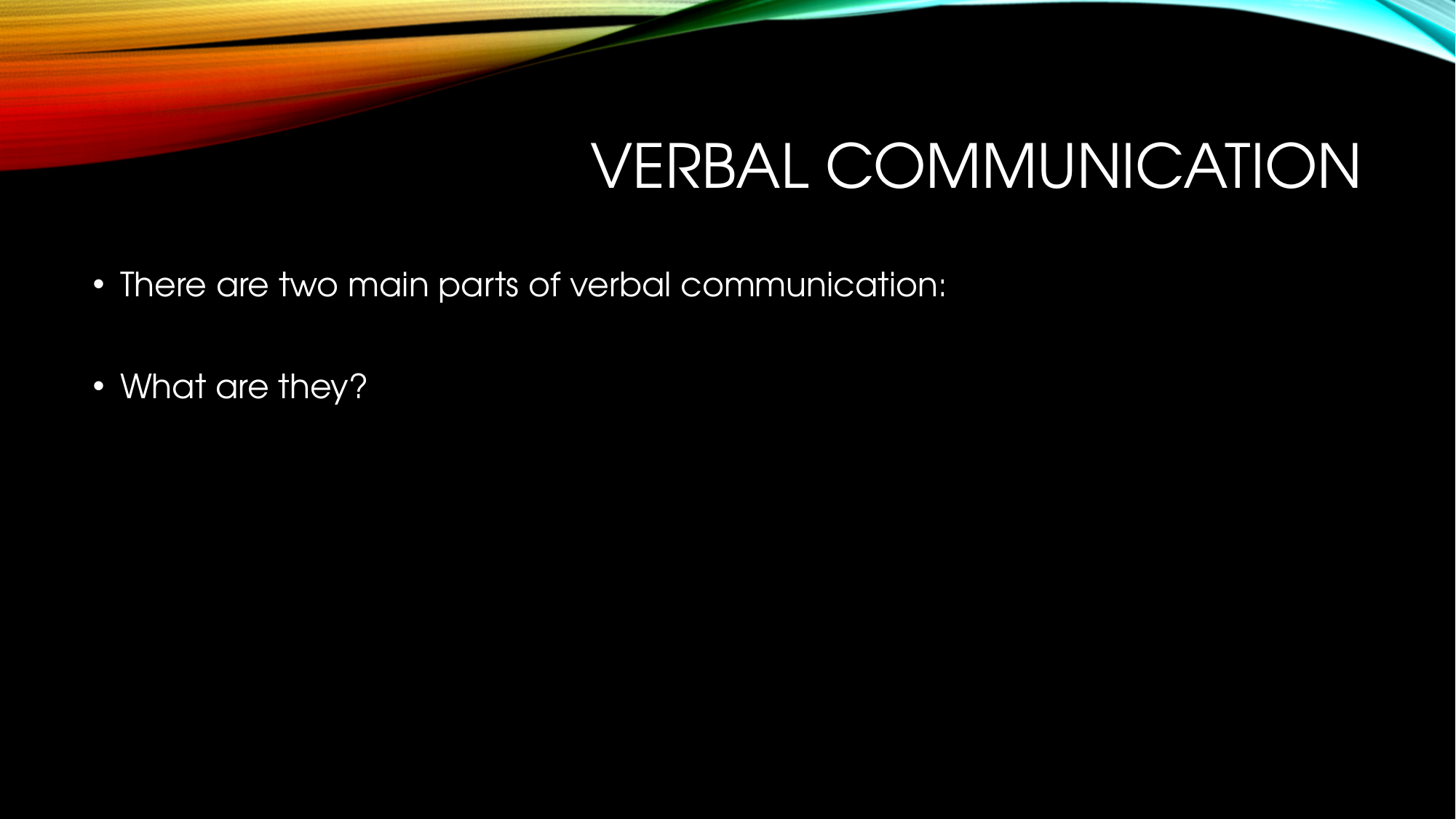

# Verbal communication
There are two main parts of verbal communication:

What are they?